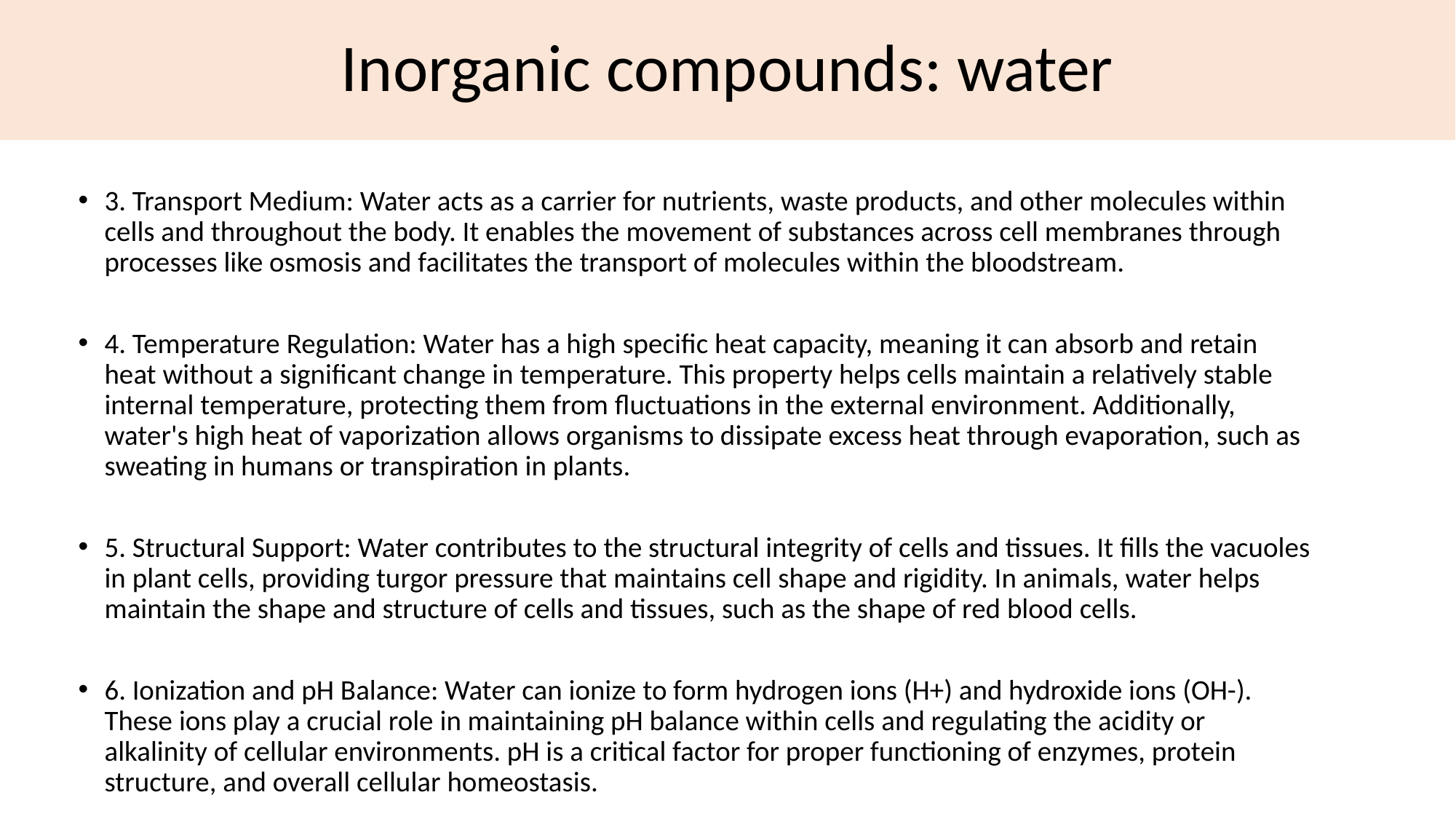

Inorganic compounds: water
3. Transport Medium: Water acts as a carrier for nutrients, waste products, and other molecules within cells and throughout the body. It enables the movement of substances across cell membranes through processes like osmosis and facilitates the transport of molecules within the bloodstream.

4. Temperature Regulation: Water has a high specific heat capacity, meaning it can absorb and retain heat without a significant change in temperature. This property helps cells maintain a relatively stable internal temperature, protecting them from fluctuations in the external environment. Additionally, water's high heat of vaporization allows organisms to dissipate excess heat through evaporation, such as sweating in humans or transpiration in plants.

5. Structural Support: Water contributes to the structural integrity of cells and tissues. It fills the vacuoles in plant cells, providing turgor pressure that maintains cell shape and rigidity. In animals, water helps maintain the shape and structure of cells and tissues, such as the shape of red blood cells.

6. Ionization and pH Balance: Water can ionize to form hydrogen ions (H+) and hydroxide ions (OH-). These ions play a crucial role in maintaining pH balance within cells and regulating the acidity or alkalinity of cellular environments. pH is a critical factor for proper functioning of enzymes, protein structure, and overall cellular homeostasis.